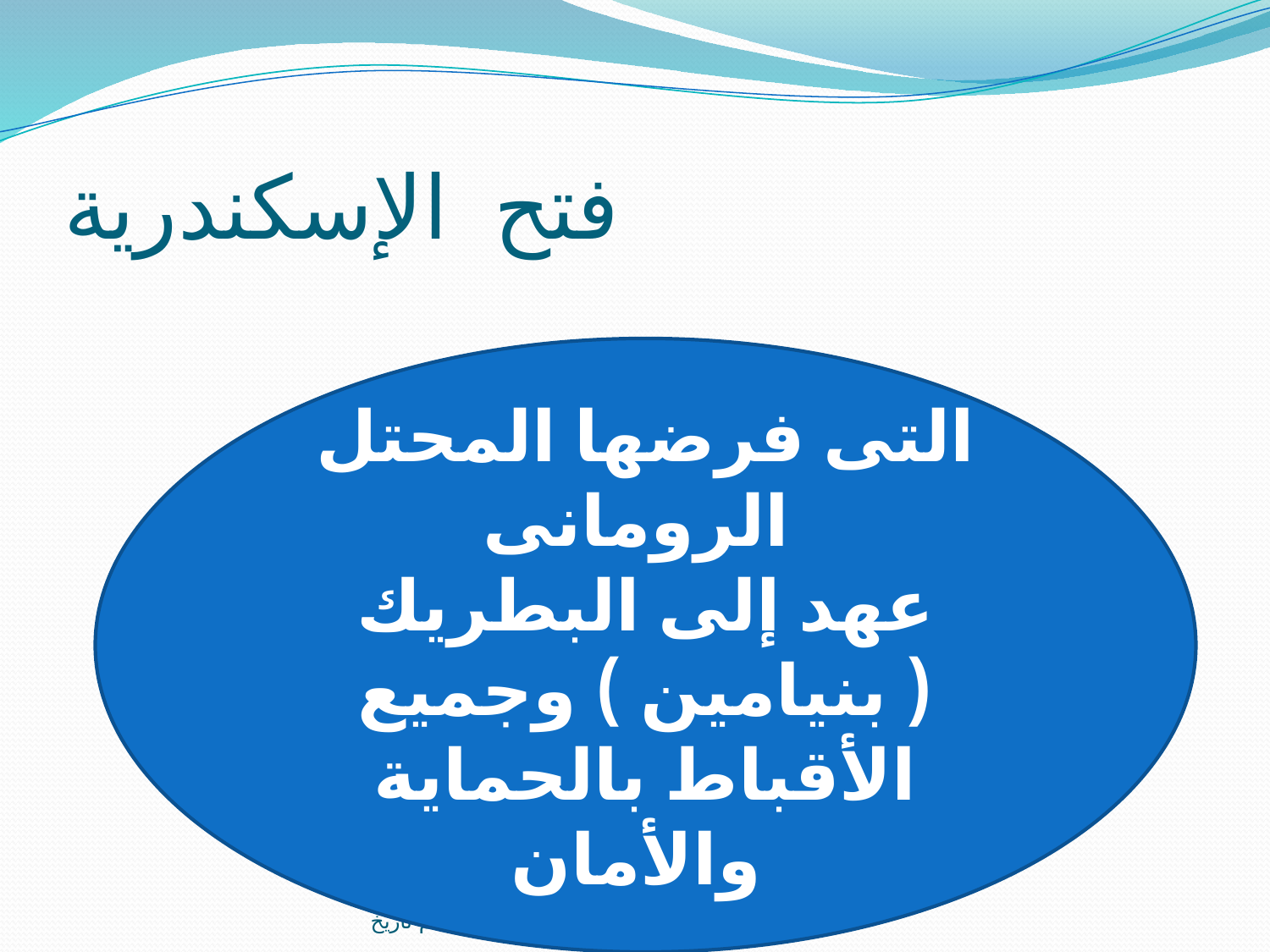

# فتح  الإسكندرية
التى فرضها المحتل الرومانى
عهد إلى البطريك ( بنيامين ) وجميع الأقباط بالحماية والأمان
إعداد / أ سيدة  جودة    معلم تاريخ